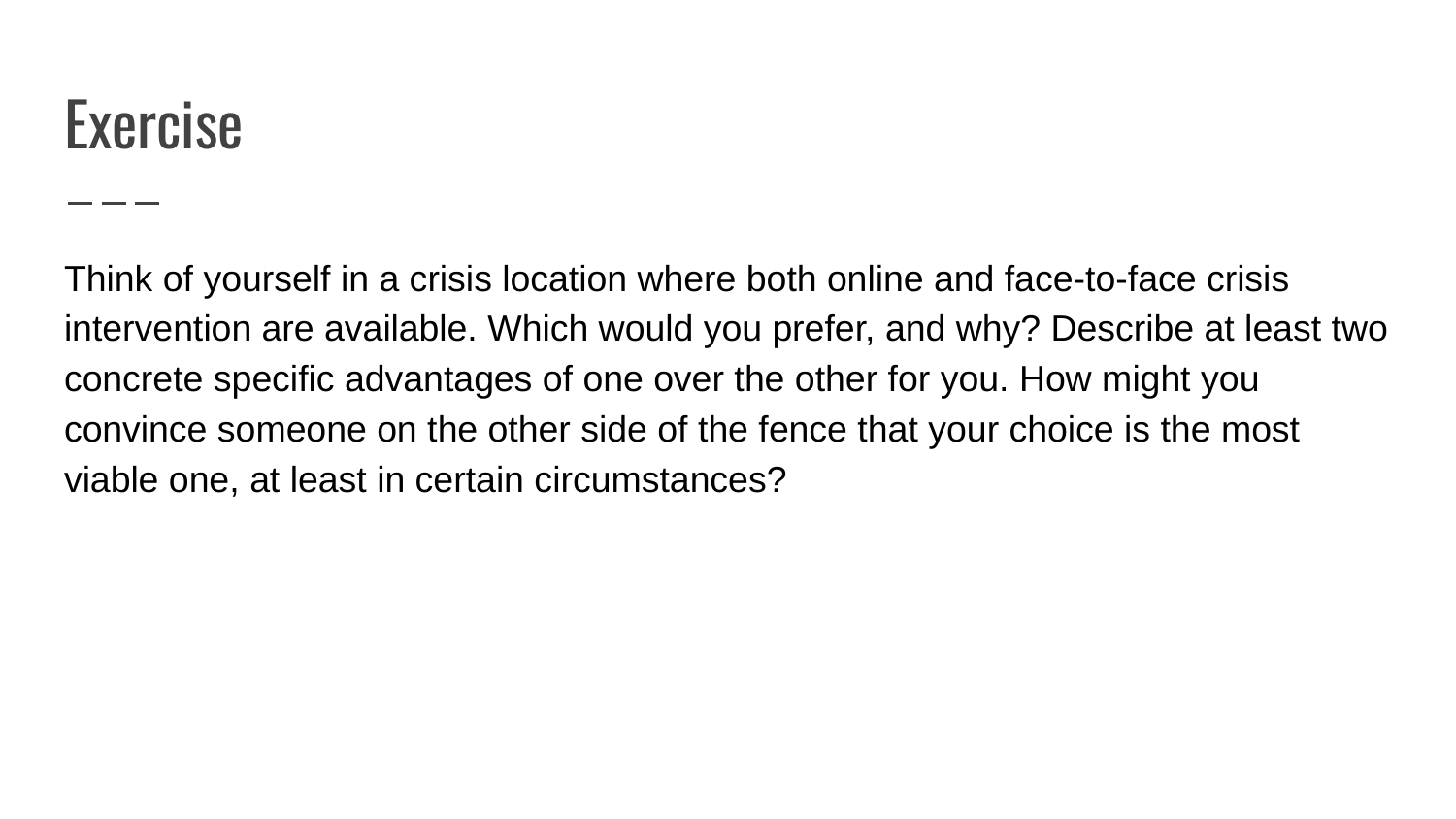

# Exercise
Think of yourself in a crisis location where both online and face-to-face crisis intervention are available. Which would you prefer, and why? Describe at least two concrete specific advantages of one over the other for you. How might you convince someone on the other side of the fence that your choice is the most viable one, at least in certain circumstances?